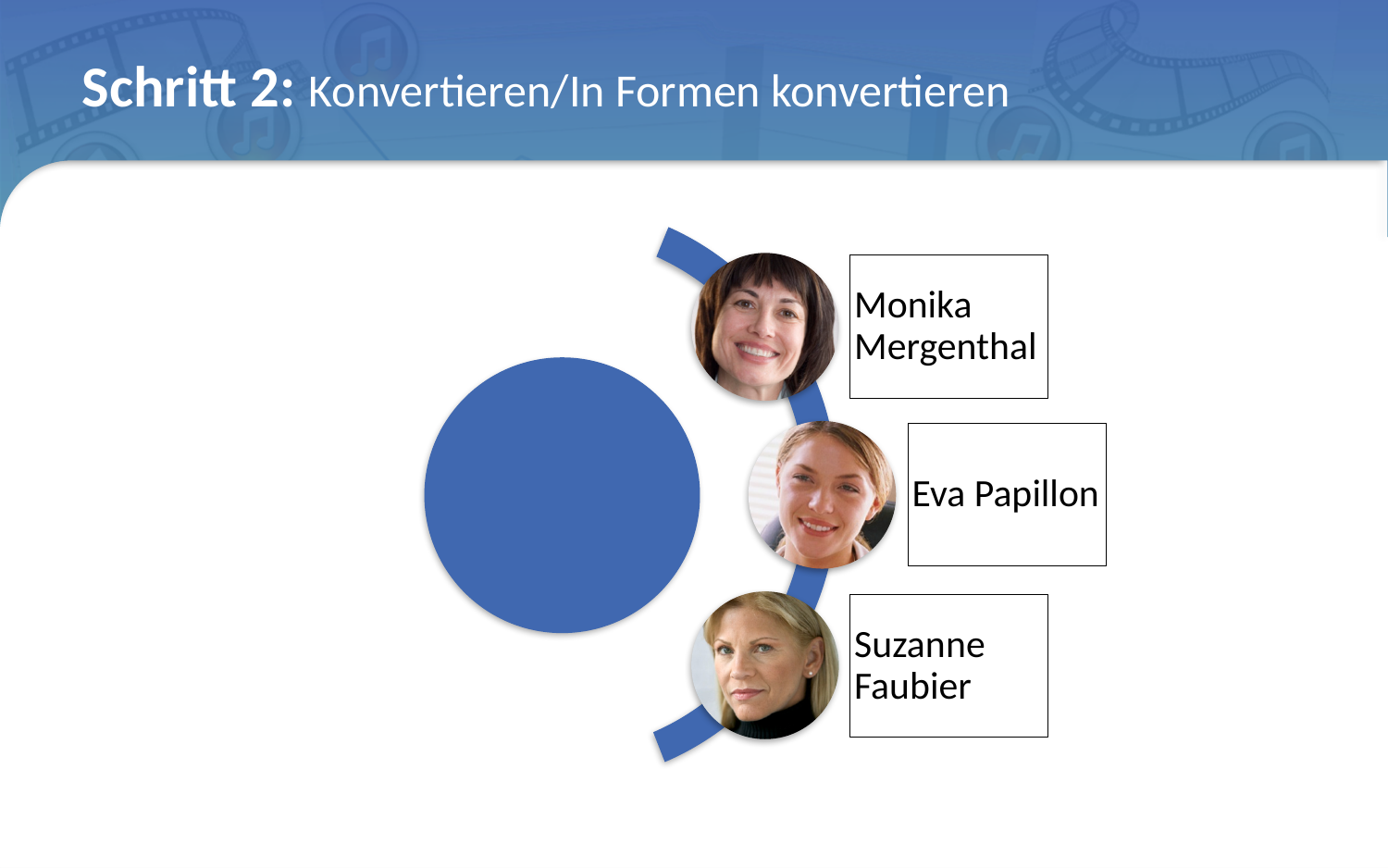

# Schritt 2: Konvertieren/In Formen konvertieren

Monika Mergenthal

Eva Papillon

Suzanne Faubier